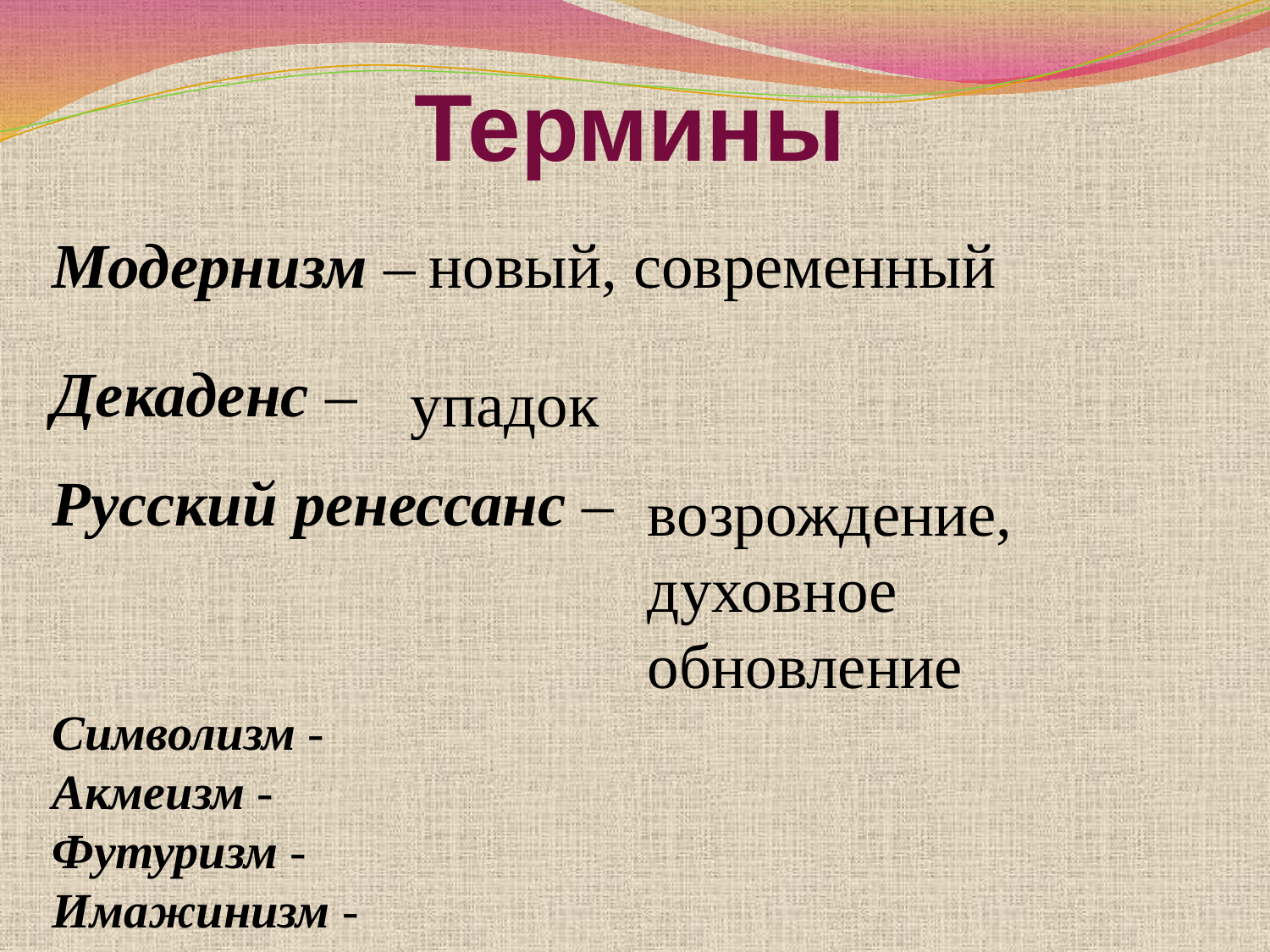

Термины
Модернизм –
новый, современный
Декаденс –
упадок
Русский ренессанс –
возрождение, духовное  обновление
Символизм -
Акмеизм -
Футуризм -
Имажинизм -